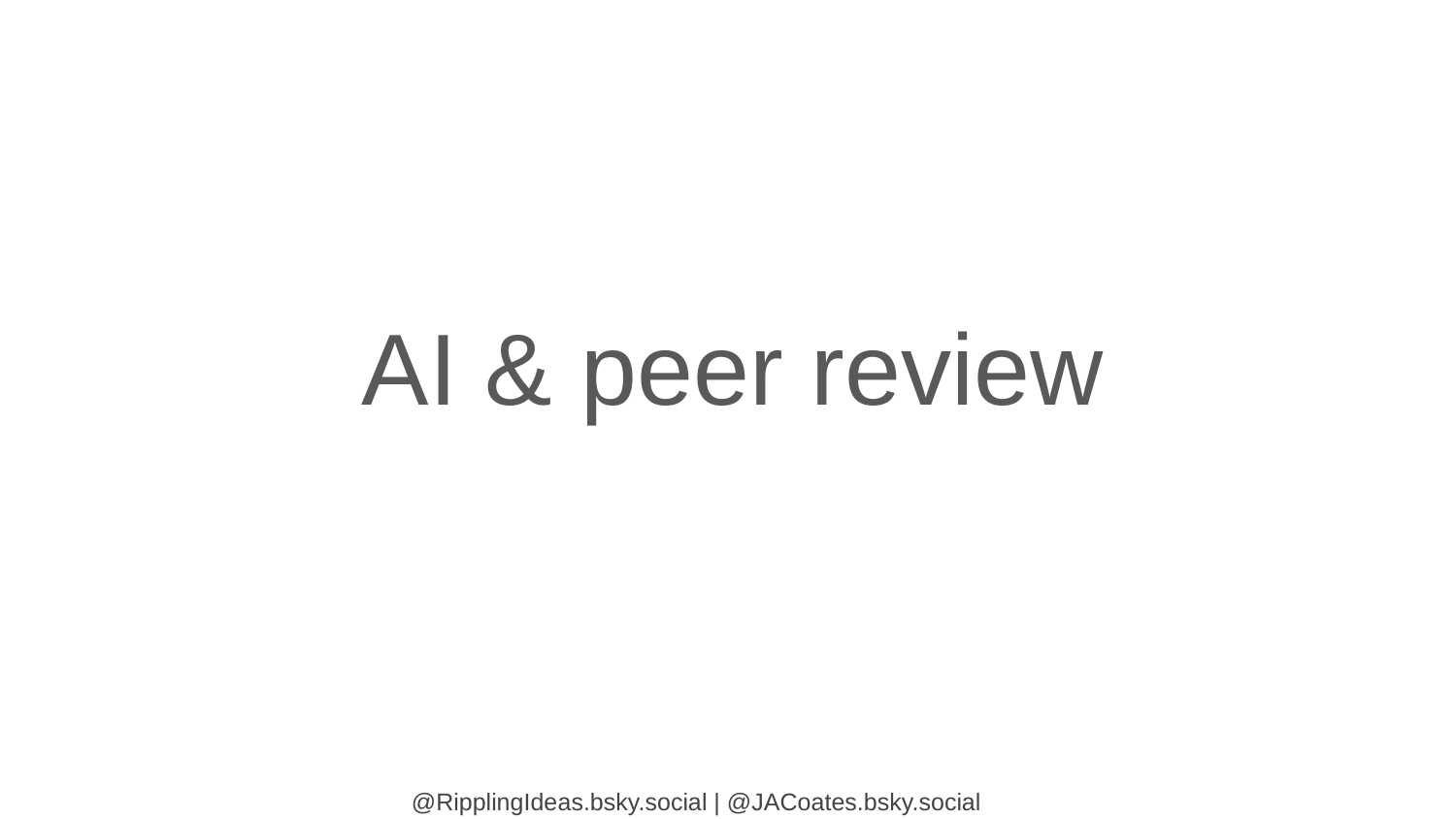

# AI & peer review
@RipplingIdeas.bsky.social | @JACoates.bsky.social